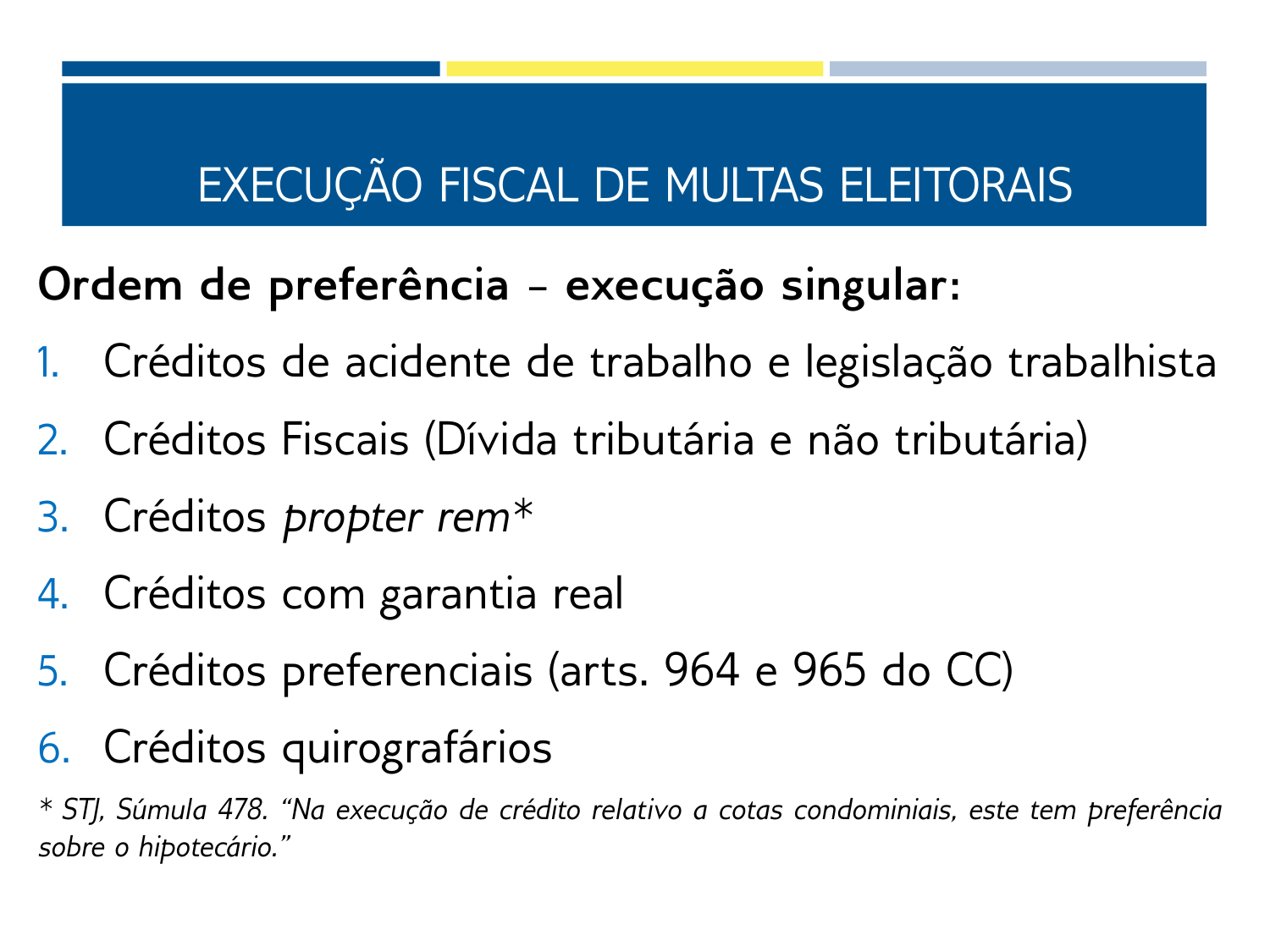

# EXECUÇÃO FISCAL DE MULTAS ELEITORAIS
Ordem de preferência – execução singular:
Créditos de acidente de trabalho e legislação trabalhista
Créditos Fiscais (Dívida tributária e não tributária)
Créditos propter rem*
Créditos com garantia real
Créditos preferenciais (arts. 964 e 965 do CC)
Créditos quirografários
* STJ, Súmula 478. “Na execução de crédito relativo a cotas condominiais, este tem preferência sobre o hipotecário.”